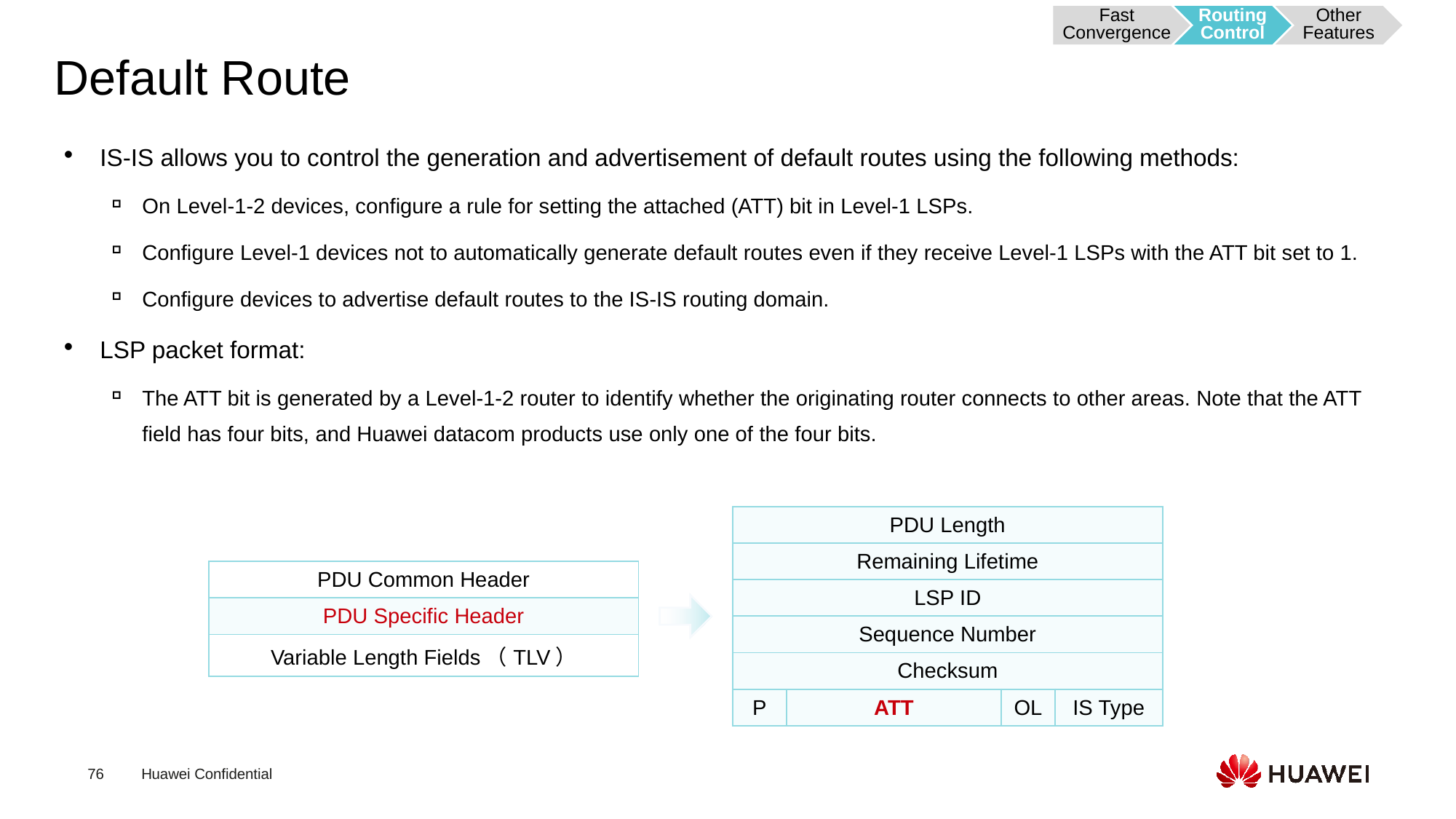

Fast Convergence
Routing Control
Other Features
# Default Route
IS-IS allows you to control the generation and advertisement of default routes using the following methods:
On Level-1-2 devices, configure a rule for setting the attached (ATT) bit in Level-1 LSPs.
Configure Level-1 devices not to automatically generate default routes even if they receive Level-1 LSPs with the ATT bit set to 1.
Configure devices to advertise default routes to the IS-IS routing domain.
LSP packet format:
The ATT bit is generated by a Level-1-2 router to identify whether the originating router connects to other areas. Note that the ATT field has four bits, and Huawei datacom products use only one of the four bits.

| PDU Length |  |  |  |
| --- | --- | --- | --- |
| Remaining Lifetime |  |  |  |
| LSP ID |  |  |  |
| Sequence Number |  |  |  |
| Checksum |  |  |  |
| P | ATT | OL | IS Type |
| PDU Common Header |
| --- |
| PDU Specific Header |
| Variable Length Fields（TLV） |